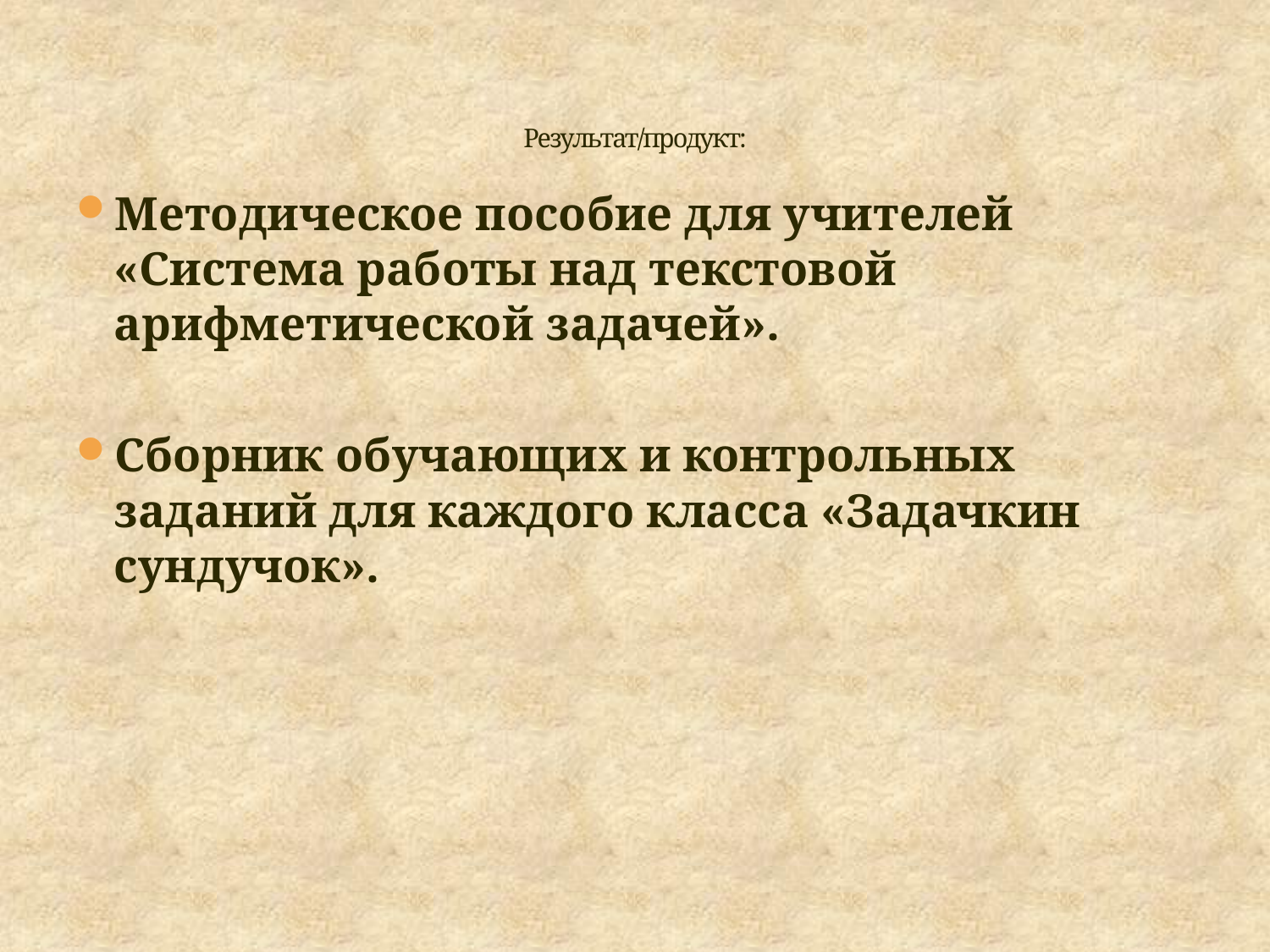

# Результат/продукт:
Методическое пособие для учителей  «Система работы над текстовой  арифметической задачей».

Сборник обучающих и контрольных заданий для каждого класса «Задачкин сундучок».